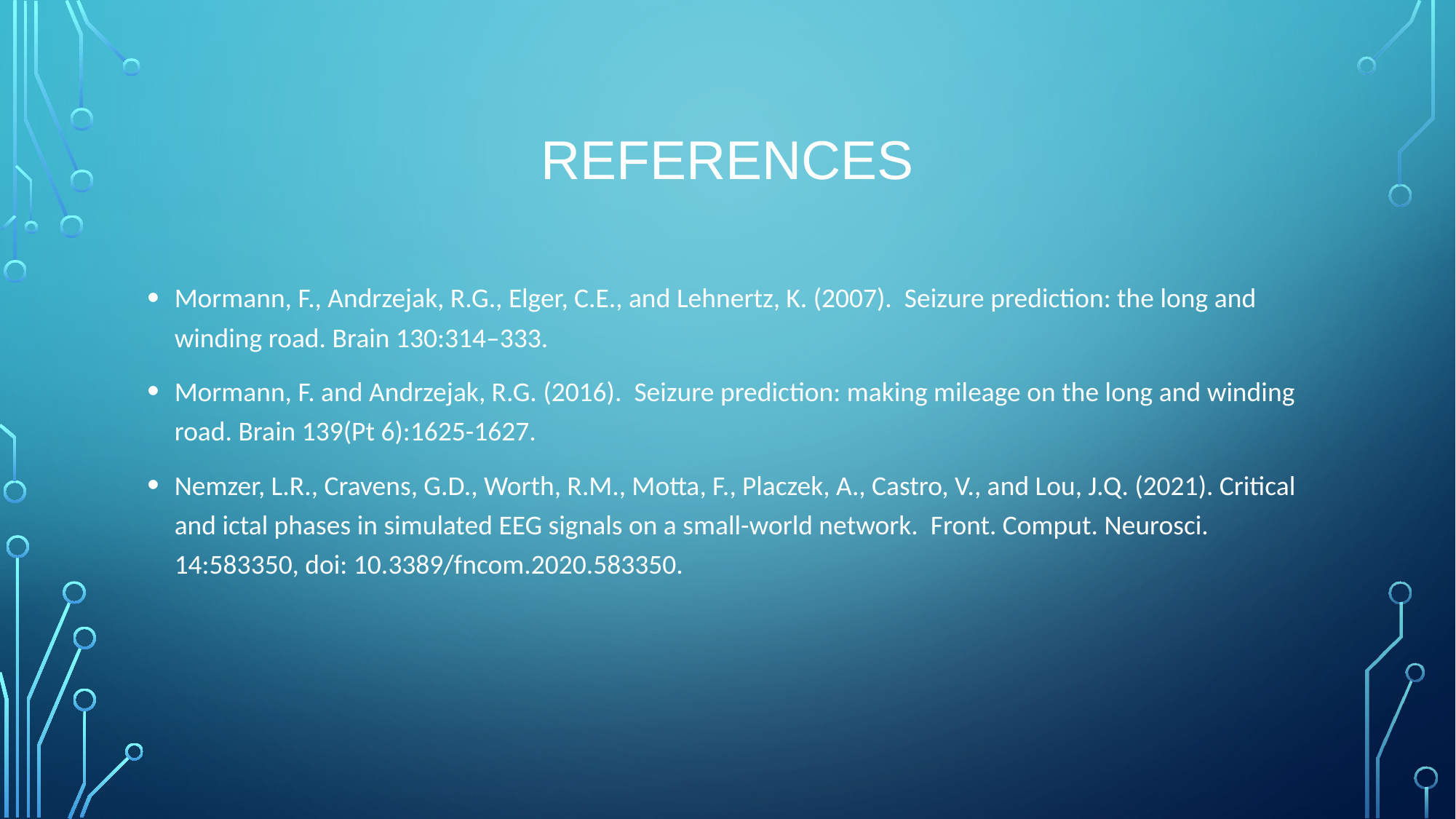

# REFERENCES
Mormann, F., Andrzejak, R.G., Elger, C.E., and Lehnertz, K. (2007).  Seizure prediction: the long and winding road. Brain 130:314–333.
Mormann, F. and Andrzejak, R.G. (2016).  Seizure prediction: making mileage on the long and winding road. Brain 139(Pt 6):1625-1627.
Nemzer, L.R., Cravens, G.D., Worth, R.M., Motta, F., Placzek, A., Castro, V., and Lou, J.Q. (2021). Critical and ictal phases in simulated EEG signals on a small-world network.  Front. Comput. Neurosci. 14:583350, doi: 10.3389/fncom.2020.583350.